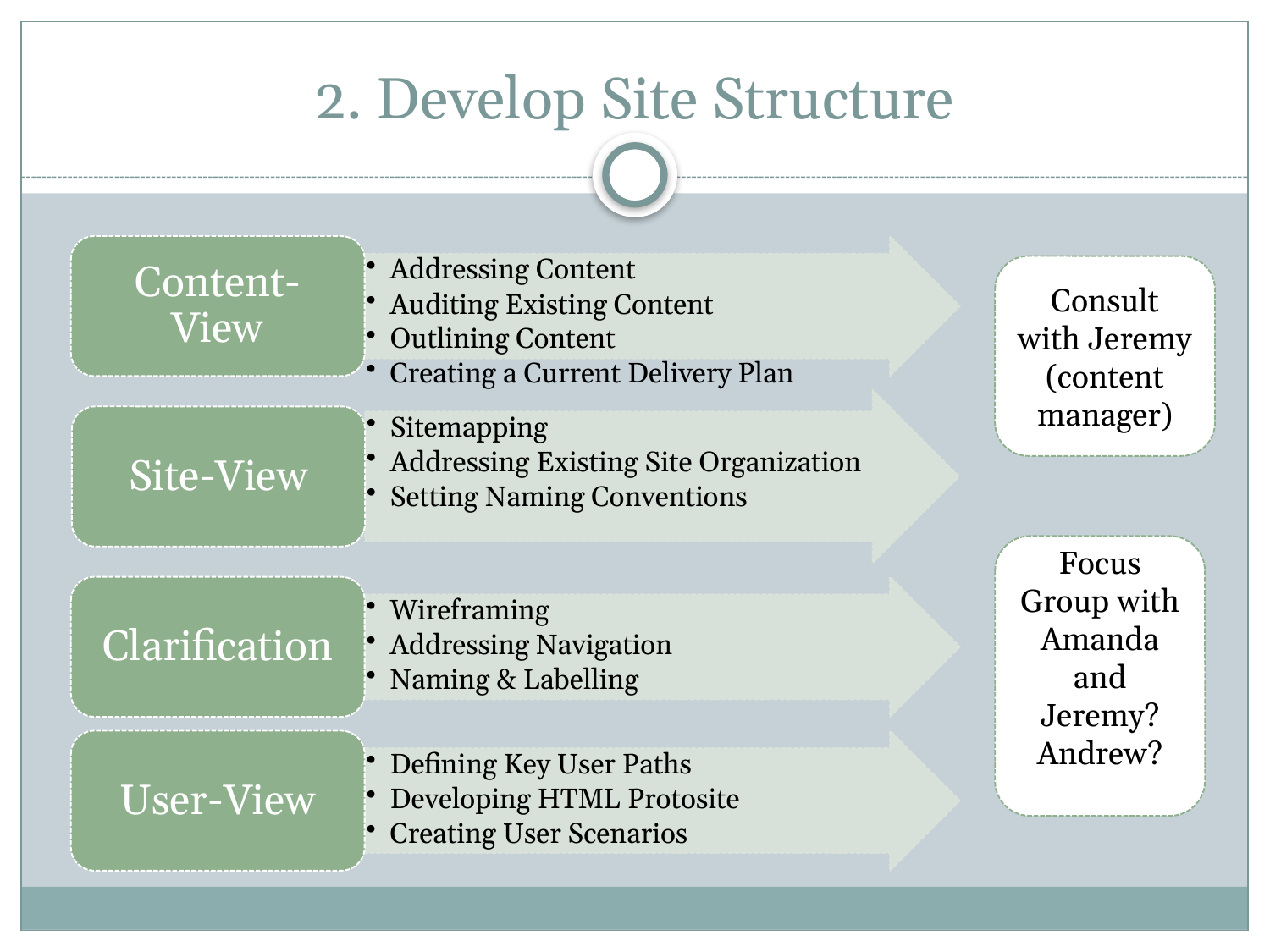

# 2. Develop Site Structure
Addressing Content
Auditing Existing Content
Outlining Content
Creating a Current Delivery Plan
Content-View
Sitemapping
Addressing Existing Site Organization
Setting Naming Conventions
Site-View
Wireframing
Addressing Navigation
Naming & Labelling
Clarification
Defining Key User Paths
Developing HTML Protosite
Creating User Scenarios
User-View
Consult with Jeremy (content manager)
Focus Group with Amanda and Jeremy? Andrew?